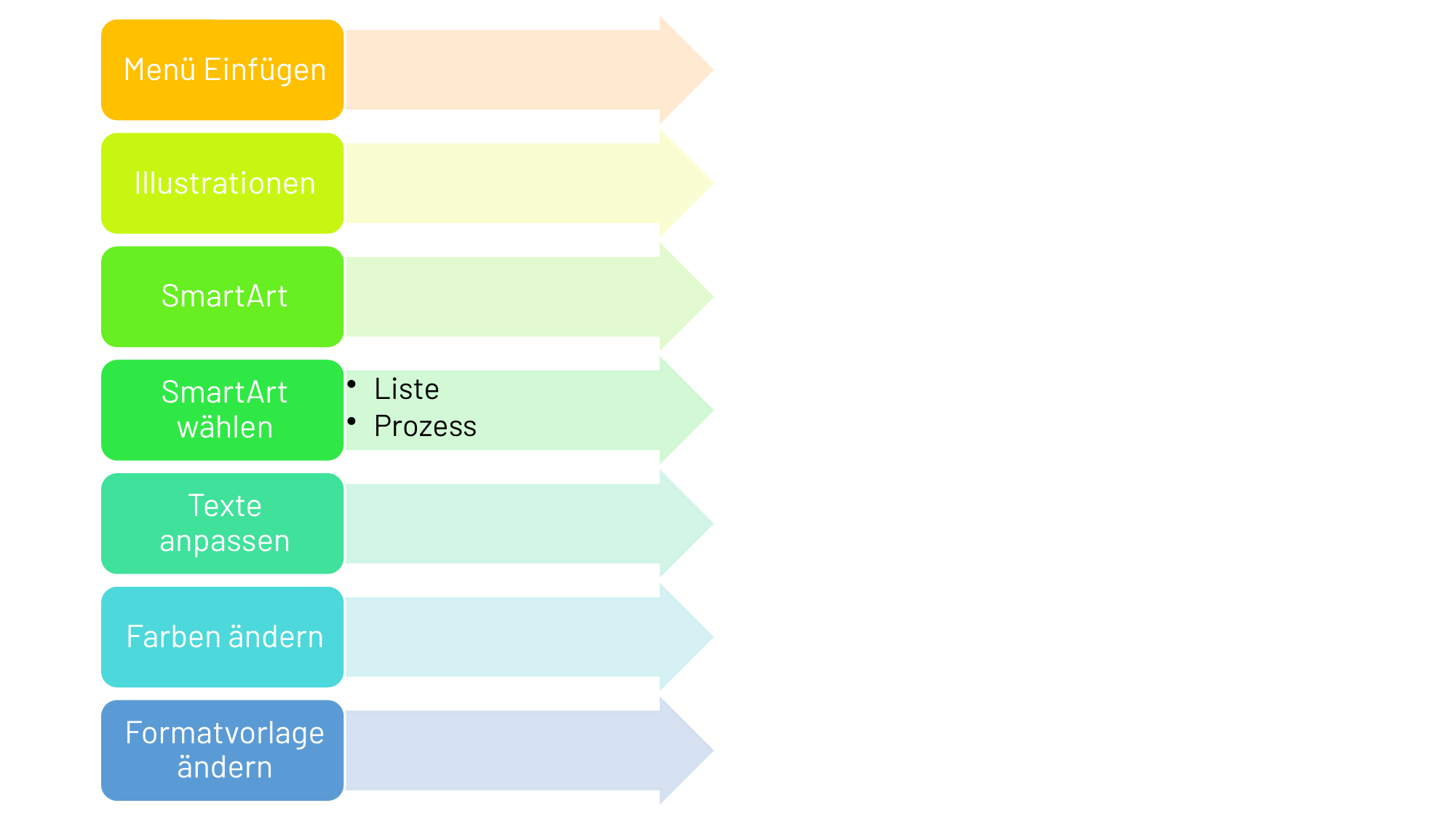

Menü Einfügen
Illustrationen
SmartArt
Liste
Prozess
SmartArt wählen
Texte anpassen
Farben ändern
Formatvorlage ändern